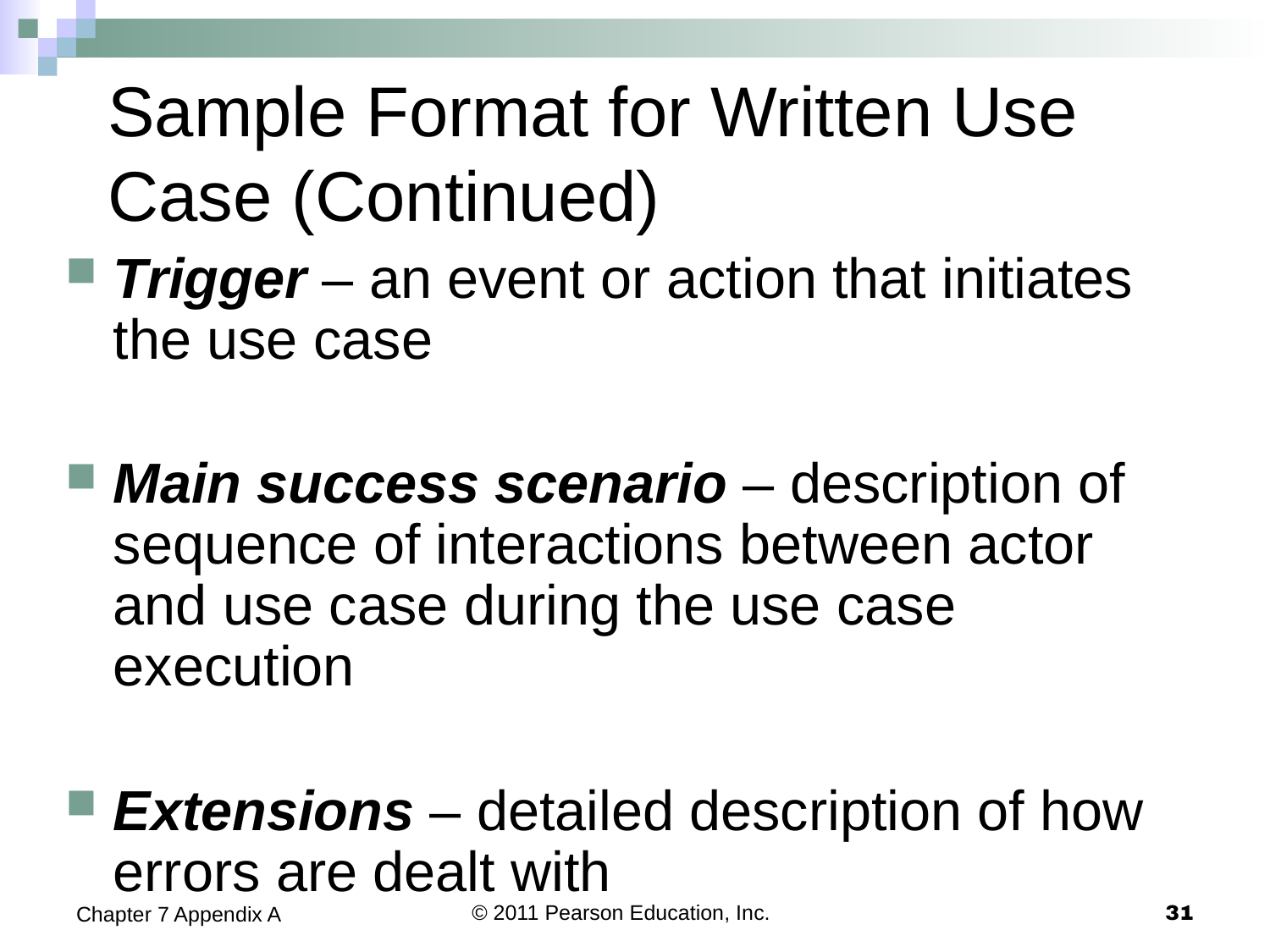

# Sample Format for Written Use Case (Continued)
Trigger – an event or action that initiates the use case

Main success scenario – description of sequence of interactions between actor and use case during the use case execution

Extensions – detailed description of how errors are dealt with

Chapter 7 Appendix A
© 2011 Pearson Education, Inc.
31